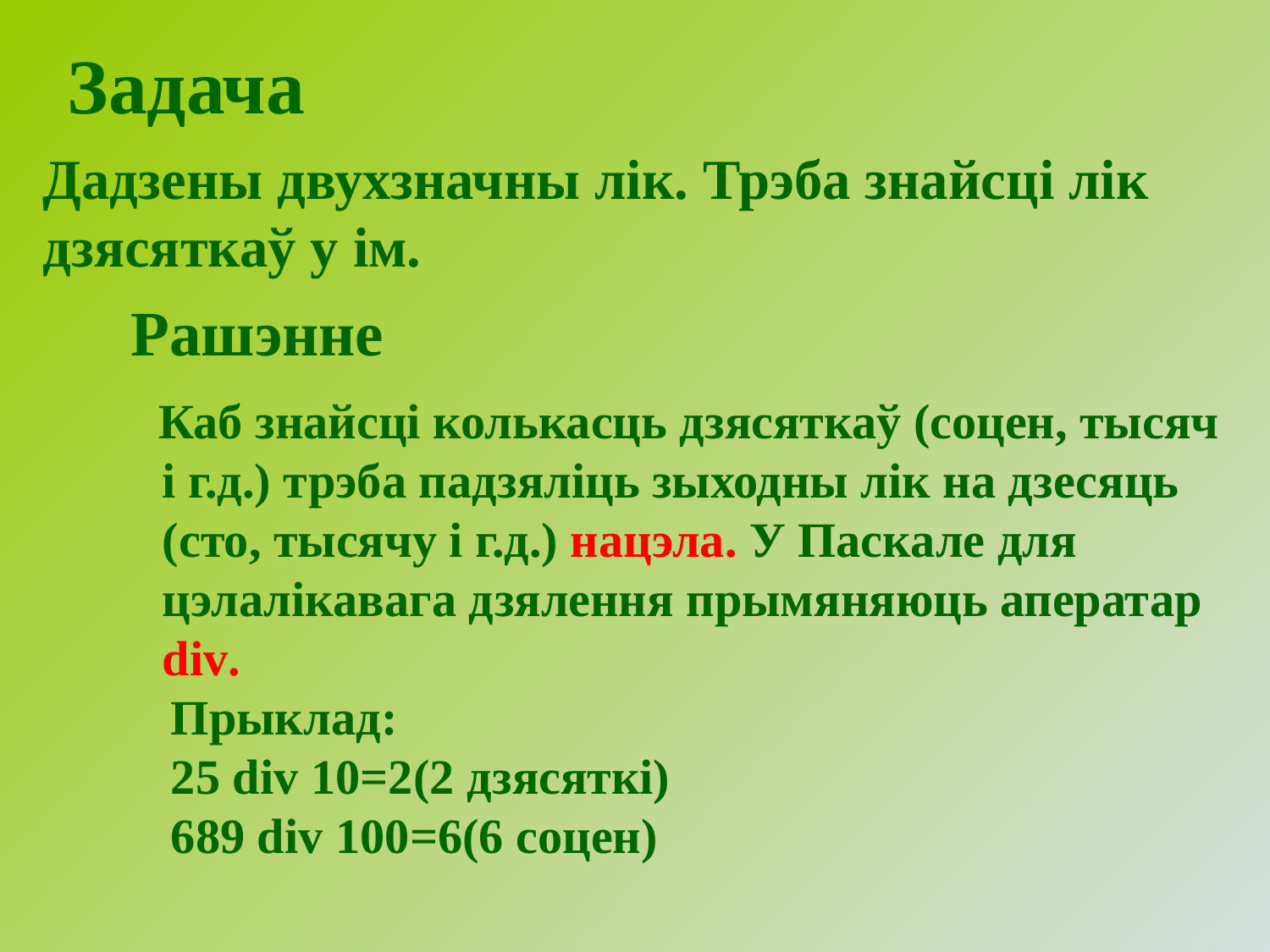

Задача
Дадзены двухзначны лік. Трэба знайсці лік дзясяткаў у ім.
    Рашэнне
       Каб знайсці колькасць дзясяткаў (соцен, тысяч і г.д.) трэба падзяліць зыходны лік на дзесяць  (сто, тысячу і г.д.) нацэла. У Паскале для цэлалікавага дзялення прымяняюць аператар div.
        Прыклад:
        25 div 10=2(2 дзясяткі)
        689 div 100=6(6 соцен)